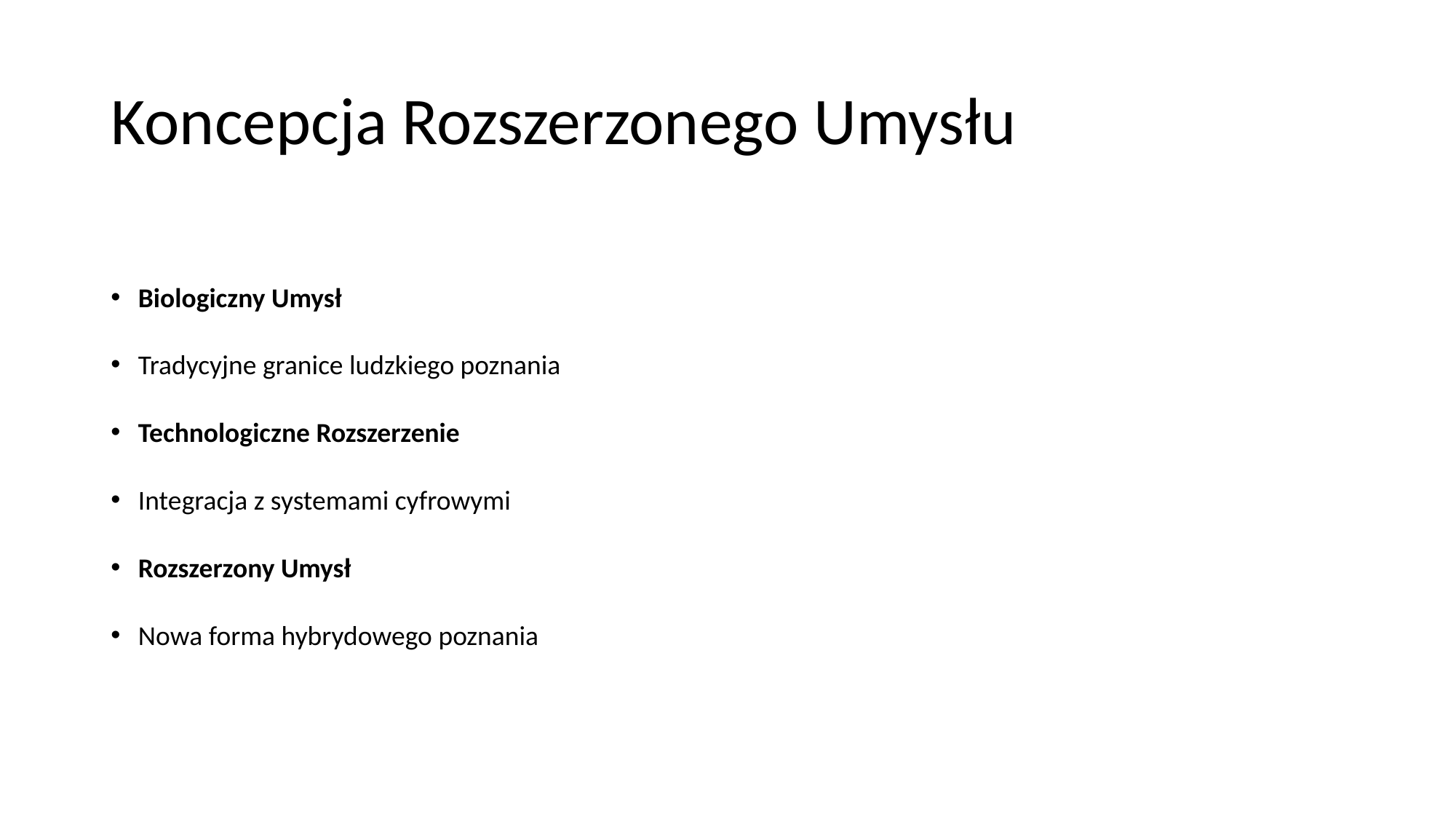

# Koncepcja Rozszerzonego Umysłu
Biologiczny Umysł
Tradycyjne granice ludzkiego poznania
Technologiczne Rozszerzenie
Integracja z systemami cyfrowymi
Rozszerzony Umysł
Nowa forma hybrydowego poznania